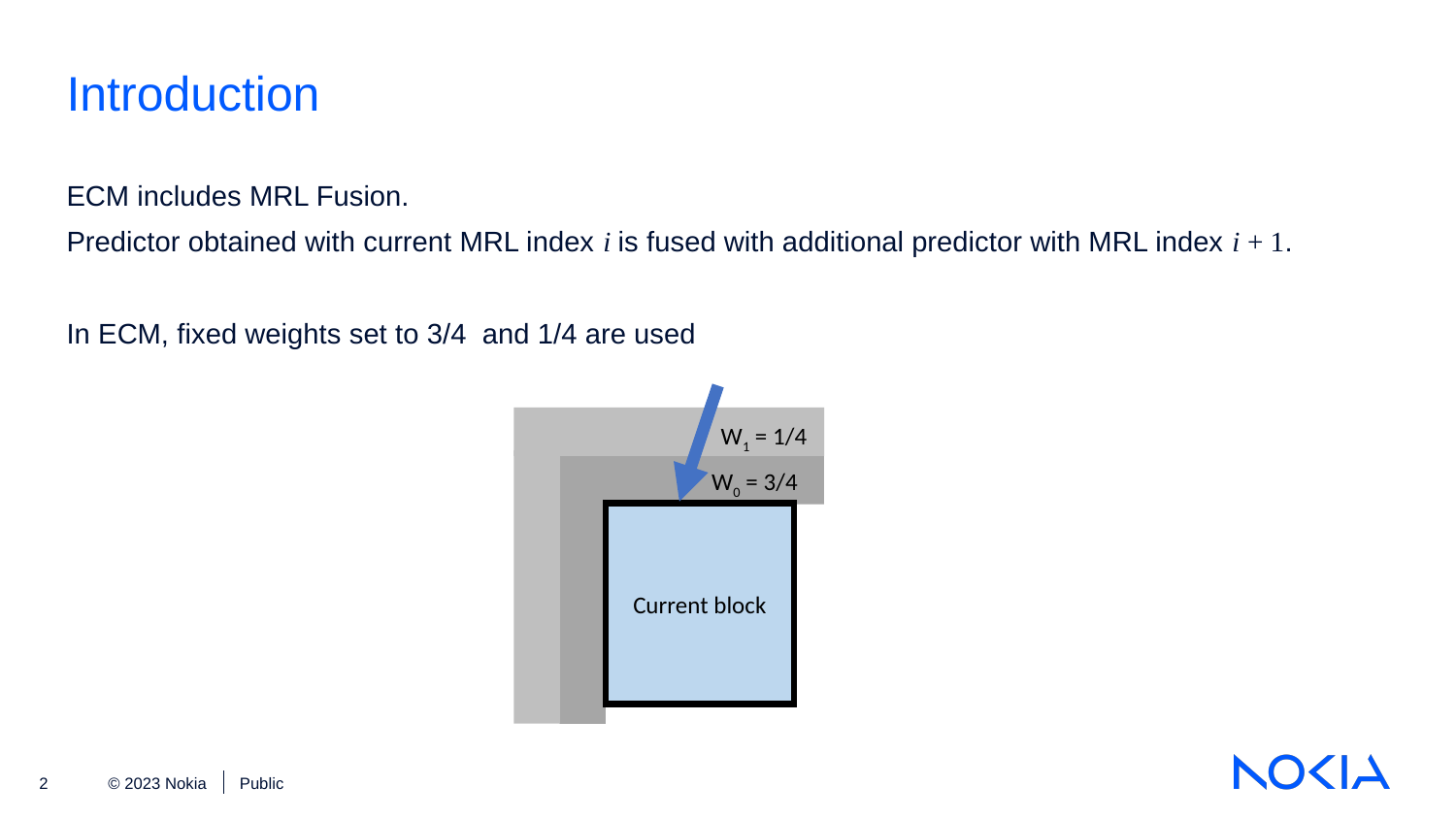

Introduction

ECM includes MRL Fusion.
Predictor obtained with current MRL index i is fused with additional predictor with MRL index i + 1.

In ECM, fixed weights set to 3/4  and 1/4 are used

W1 = 1/4

W0 = 3/4
Current block

Public